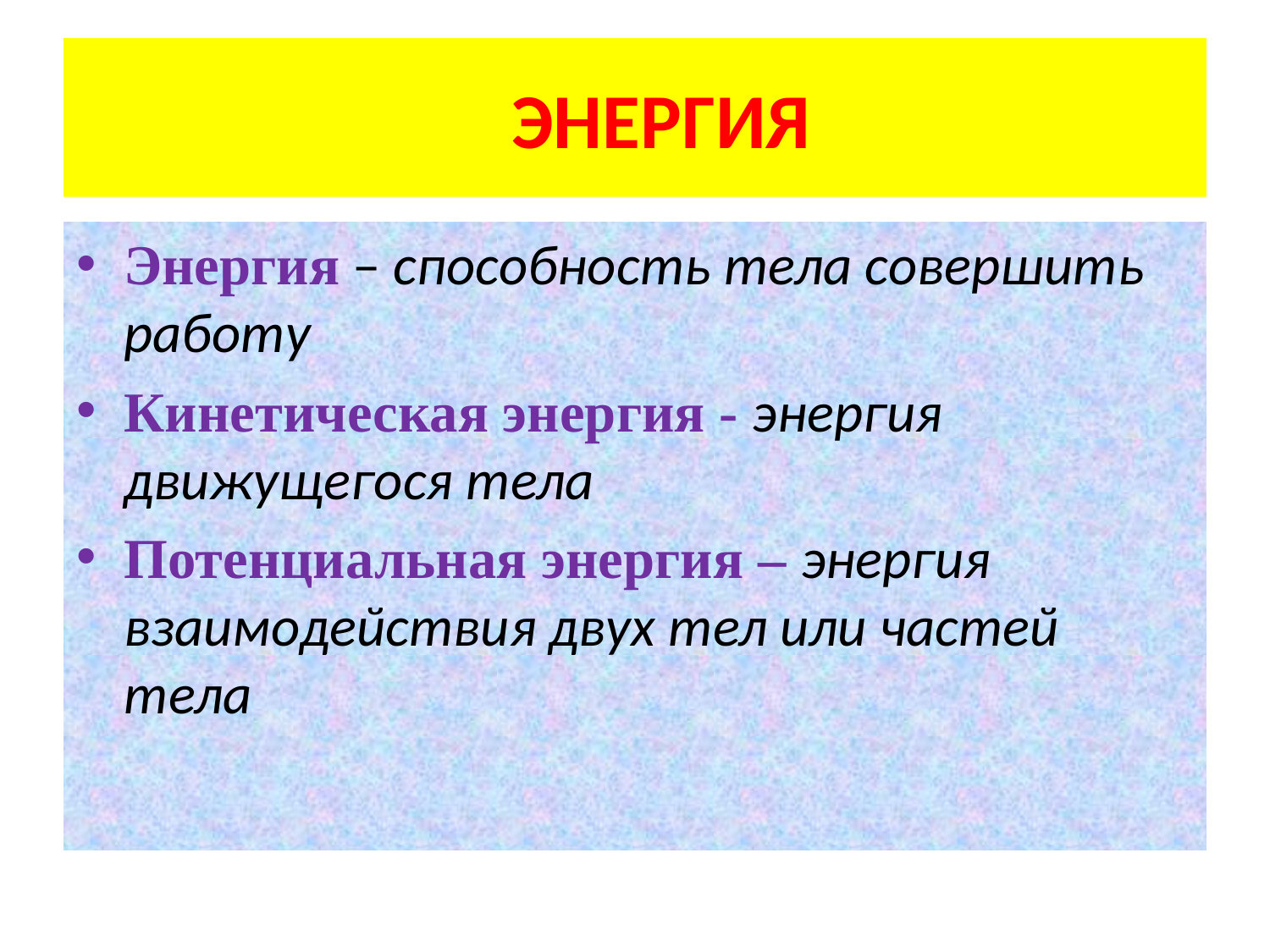

# ЭНЕРГИЯ
Энергия – способность тела совершить работу
Кинетическая энергия - энергия движущегося тела
Потенциальная энергия – энергия взаимодействия двух тел или частей тела